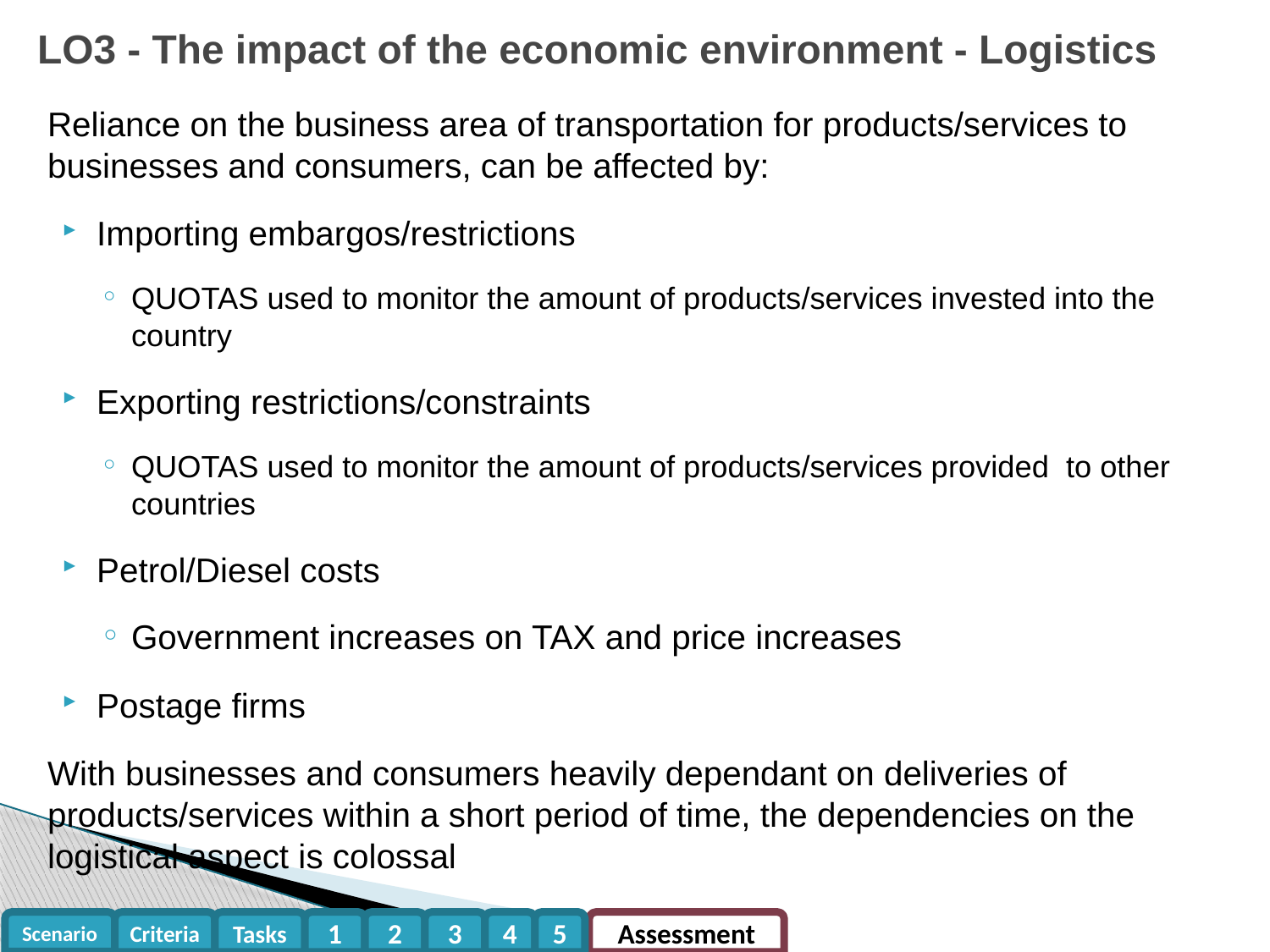

LO3 - The impact of the economic environment - Logistics
Reliance on the business area of transportation for products/services to businesses and consumers, can be affected by:
Importing embargos/restrictions
QUOTAS used to monitor the amount of products/services invested into the country
Exporting restrictions/constraints
QUOTAS used to monitor the amount of products/services provided  to other countries
Petrol/Diesel costs
Government increases on TAX and price increases
Postage firms
With businesses and consumers heavily dependant on deliveries of products/services within a short period of time, the dependencies on the logistical aspect is colossal